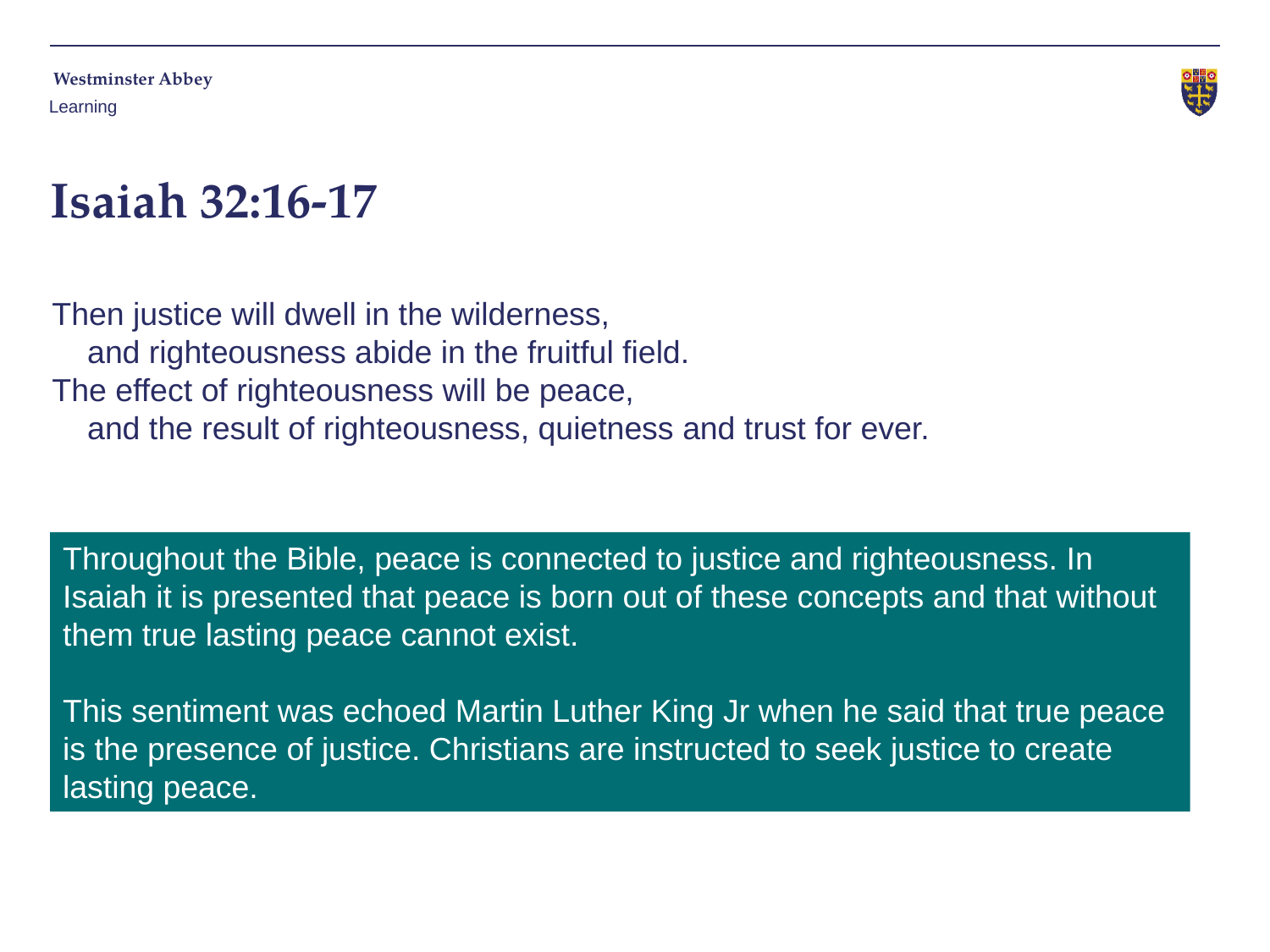

Learning
Isaiah 32:16-17

Then justice will dwell in the wilderness,
    and righteousness abide in the fruitful field.
The effect of righteousness will be peace,
    and the result of righteousness, quietness and trust for ever.
Throughout the Bible, peace is connected to justice and righteousness. In Isaiah it is presented that peace is born out of these concepts and that without them true lasting peace cannot exist.

This sentiment was echoed Martin Luther King Jr when he said that true peace is the presence of justice. Christians are instructed to seek justice to create lasting peace.